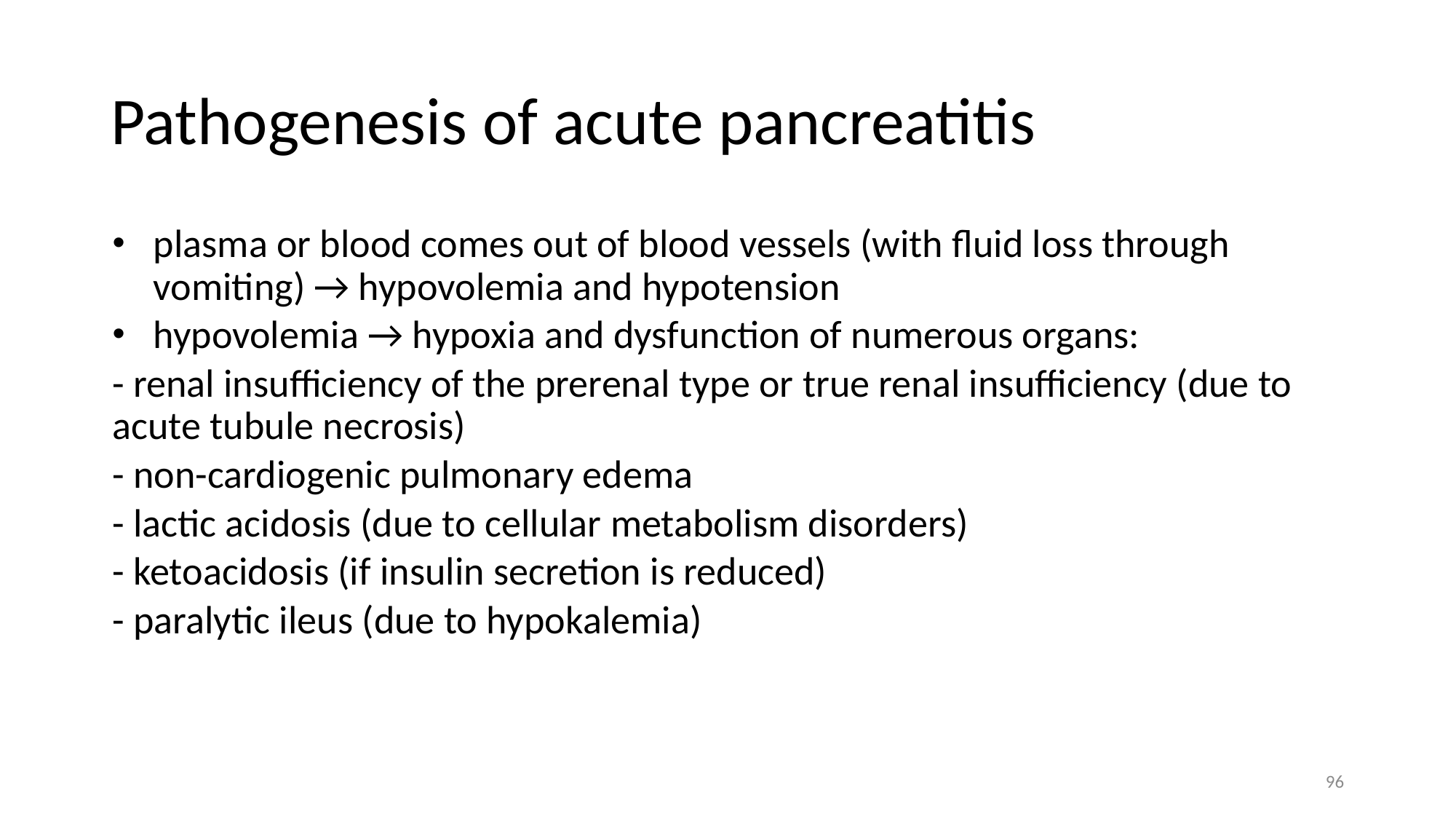

# Pathogenesis of acute pancreatitis
plasma or blood comes out of blood vessels (with fluid loss through vomiting) → hypovolemia and hypotension
hypovolemia → hypoxia and dysfunction of numerous organs:
- renal insufficiency of the prerenal type or true renal insufficiency (due to acute tubule necrosis)
- non-cardiogenic pulmonary edema
- lactic acidosis (due to cellular metabolism disorders)
- ketoacidosis (if insulin secretion is reduced)
- paralytic ileus (due to hypokalemia)
96